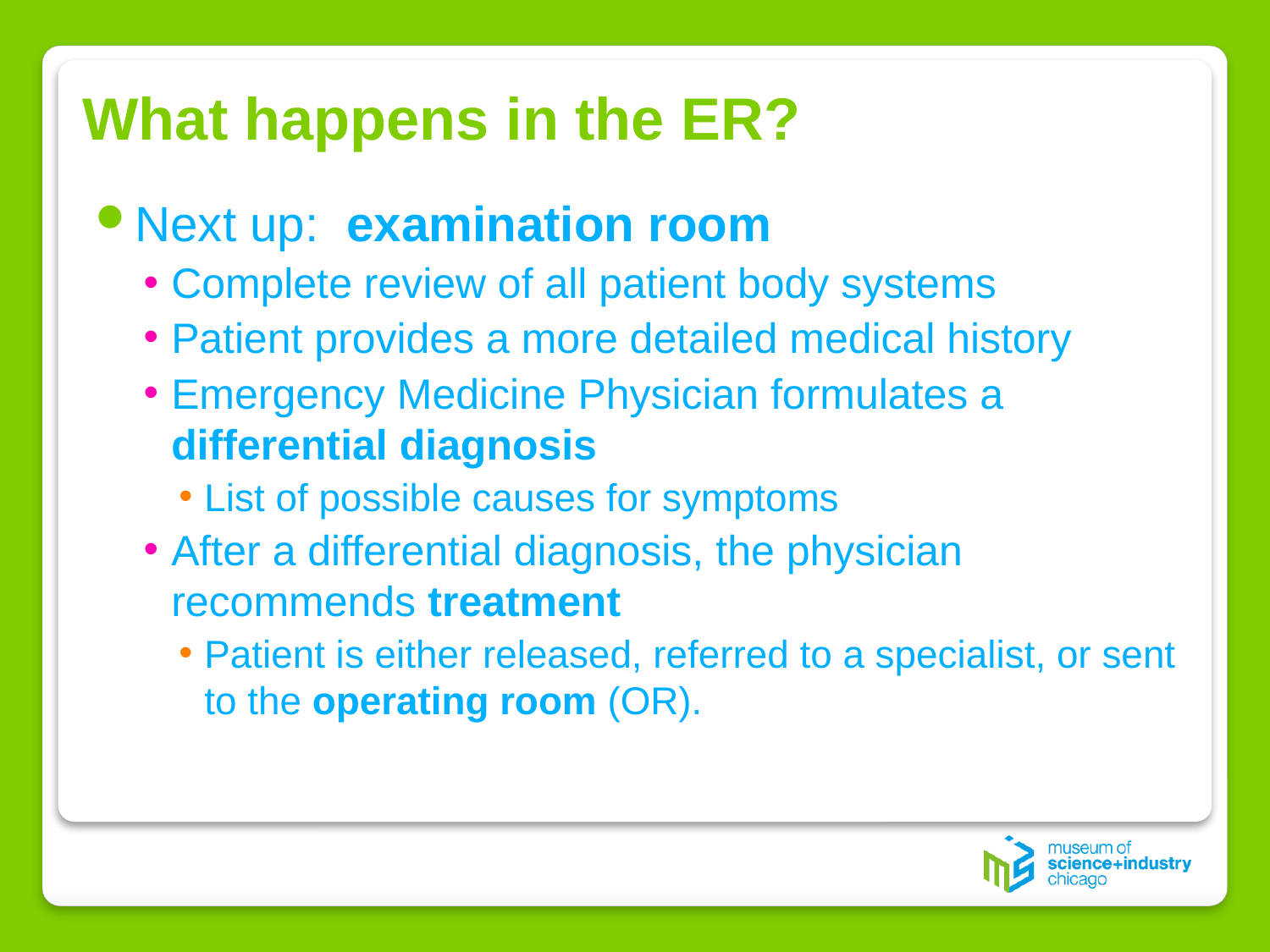

# What happens in the ER?
Next up:  examination room
Complete review of all patient body systems
Patient provides a more detailed medical history
Emergency Medicine Physician formulates a differential diagnosis
List of possible causes for symptoms
After a differential diagnosis, the physician recommends treatment
Patient is either released, referred to a specialist, or sent to the operating room (OR).